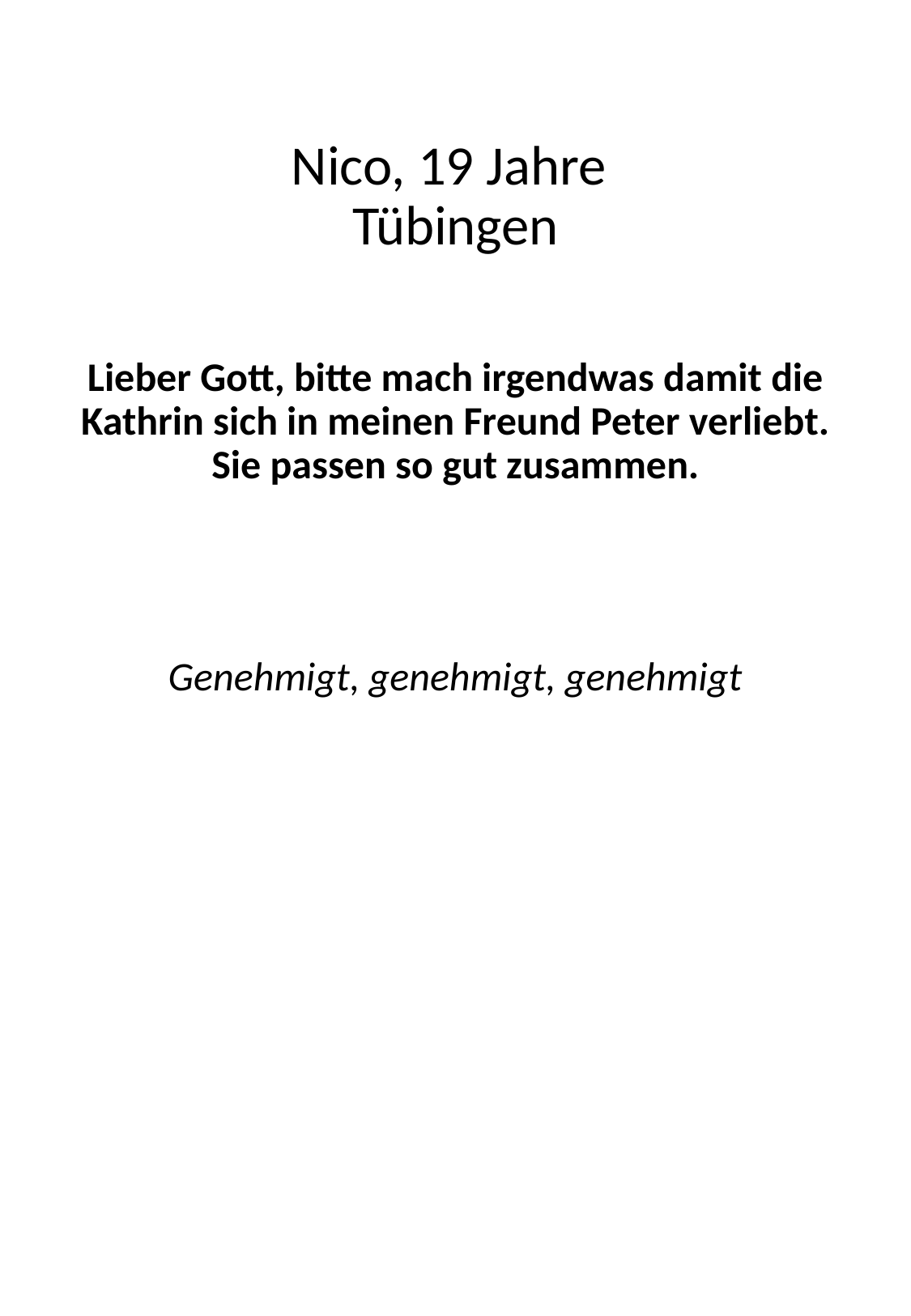

# Nico, 19 Jahre Tübingen
Lieber Gott, bitte mach irgendwas damit die Kathrin sich in meinen Freund Peter verliebt. Sie passen so gut zusammen.

Genehmigt, genehmigt, genehmigt